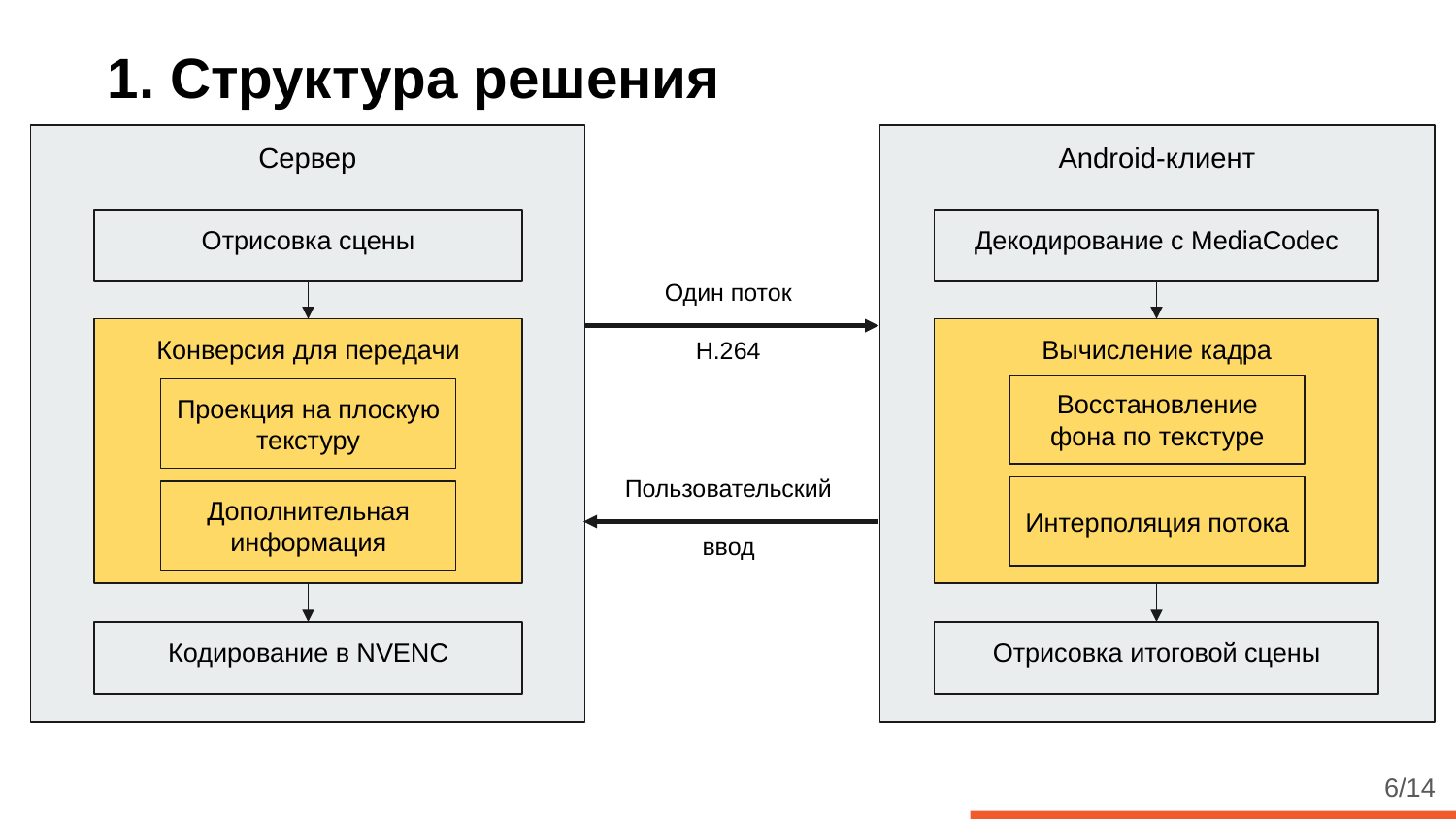

# Структура решения
Сервер
Android-клиент
Отрисовка сцены
Декодирование с MediaCodec
Один поток

H.264
Вычисление кадра
Конверсия для передачи
Восстановление фона по текстуре
Проекция на плоскую текстуру
Пользовательский

ввод
Интерполяция потока
Дополнительная
информация
Кодирование в NVENC
Отрисовка итоговой сцены
6/14